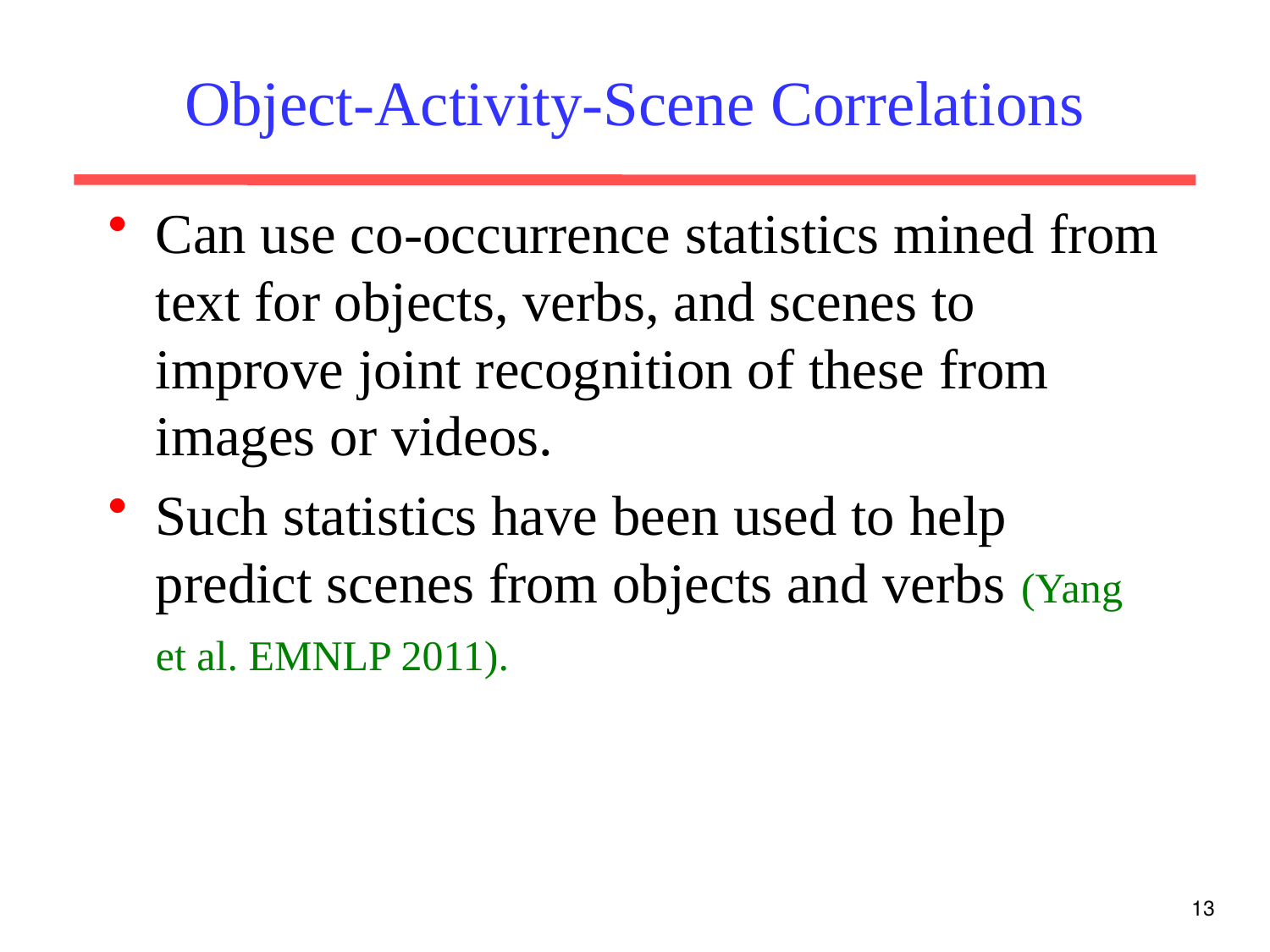

# Object-Activity-Scene Correlations
Can use co-occurrence statistics mined from text for objects, verbs, and scenes to improve joint recognition of these from images or videos.
Such statistics have been used to help predict scenes from objects and verbs (Yang et al. EMNLP 2011).
13